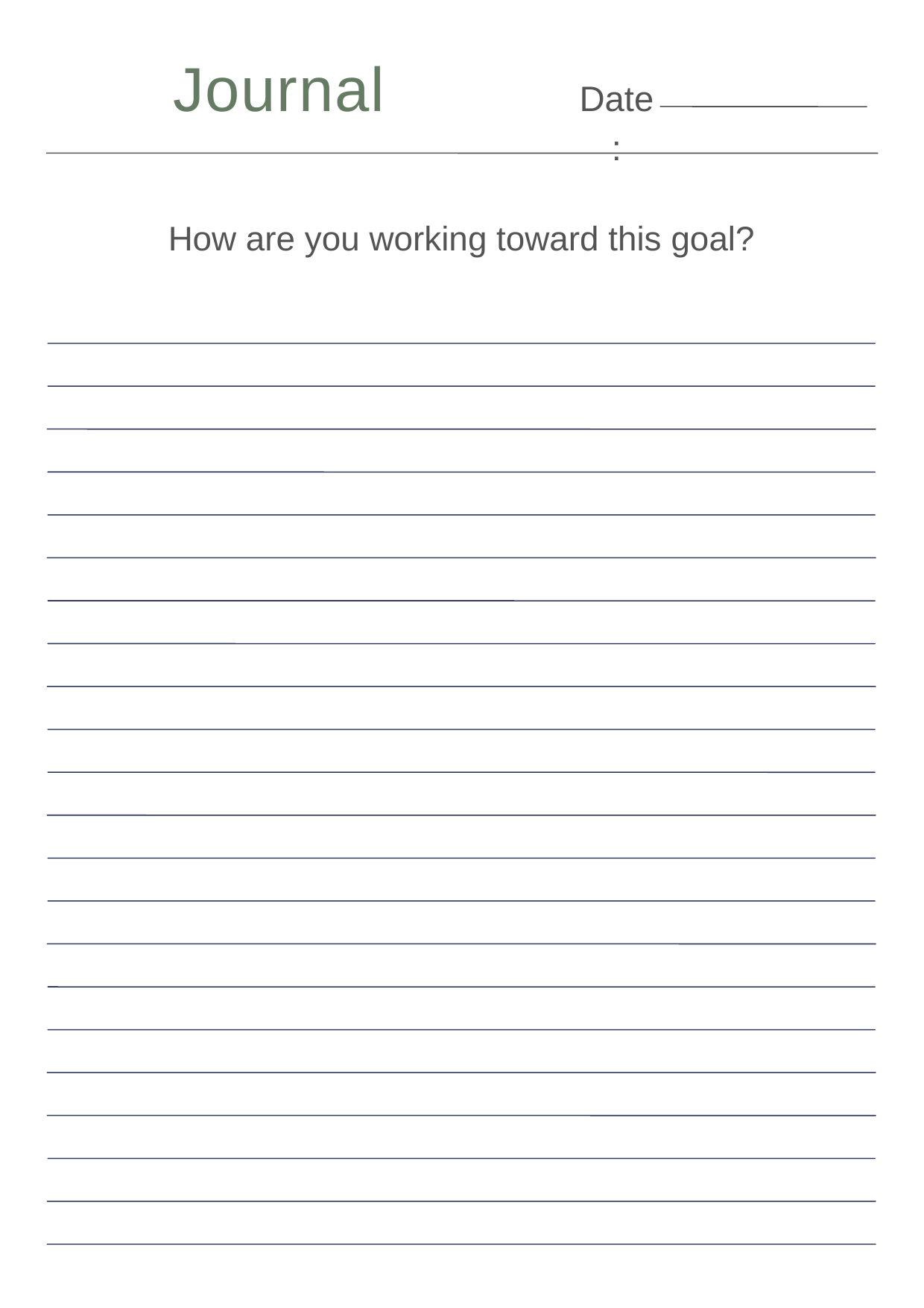

Journal
Date:

How are you working toward this goal?